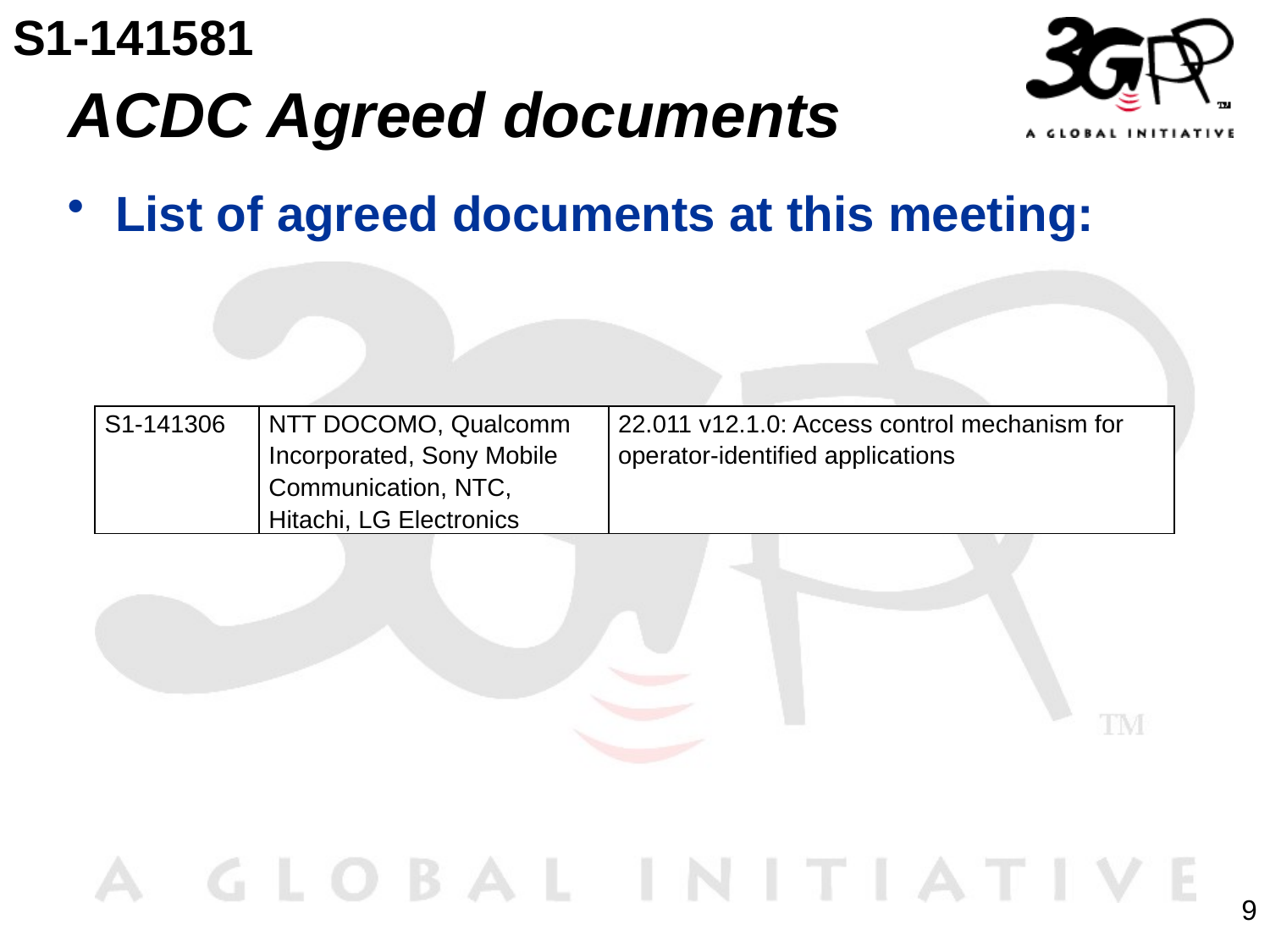

S1-141581
# ACDC Agreed documents
List of agreed documents at this meeting:

| S1-141306 | NTT DOCOMO, Qualcomm Incorporated, Sony Mobile Communication, NTC, Hitachi, LG Electronics | 22.011 v12.1.0: Access control mechanism for operator-identified applications |
| --- | --- | --- |
9